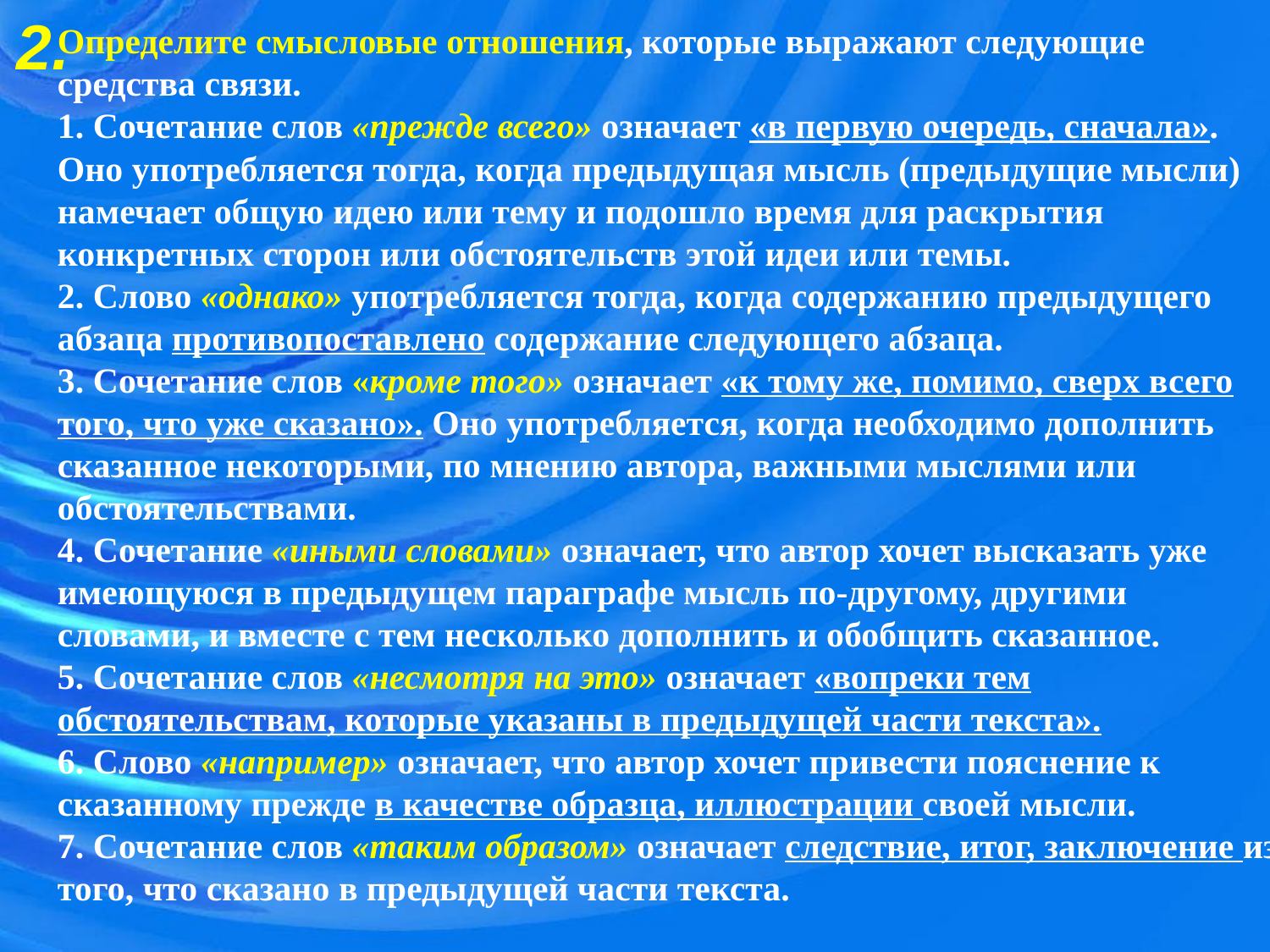

2.
Определите смысловые отношения, которые выражают следующие средства связи.
1. Сочетание слов «прежде всего» означает «в первую очередь, сначала». Оно употребляется тогда, когда предыдущая мысль (предыдущие мысли) намечает общую идею или тему и подошло время для раскрытия конкретных сторон или обстоятельств этой идеи или темы.
2. Слово «однако» употребляется тогда, когда содержанию предыдущего абзаца противопоставлено содержание следующего абзаца.
3. Сочетание слов «кроме того» означает «к тому же, помимо, сверх всего того, что уже сказано». Оно употребляется, когда необходимо дополнить сказанное некоторыми, по мнению автора, важными мыслями или обстоятельствами.
4. Сочетание «иными словами» означает, что автор хочет высказать уже имеющуюся в предыдущем параграфе мысль по-другому, другими словами, и вместе с тем несколько дополнить и обобщить сказанное.
5. Сочетание слов «несмотря на это» означает «вопреки тем обстоятельствам, которые указаны в предыдущей части текста».
6. Слово «например» означает, что автор хочет привести пояснение к сказанному прежде в качестве образца, иллюстрации своей мысли.
7. Сочетание слов «таким образом» означает следствие, итог, заключение из того, что сказано в предыдущей части текста.